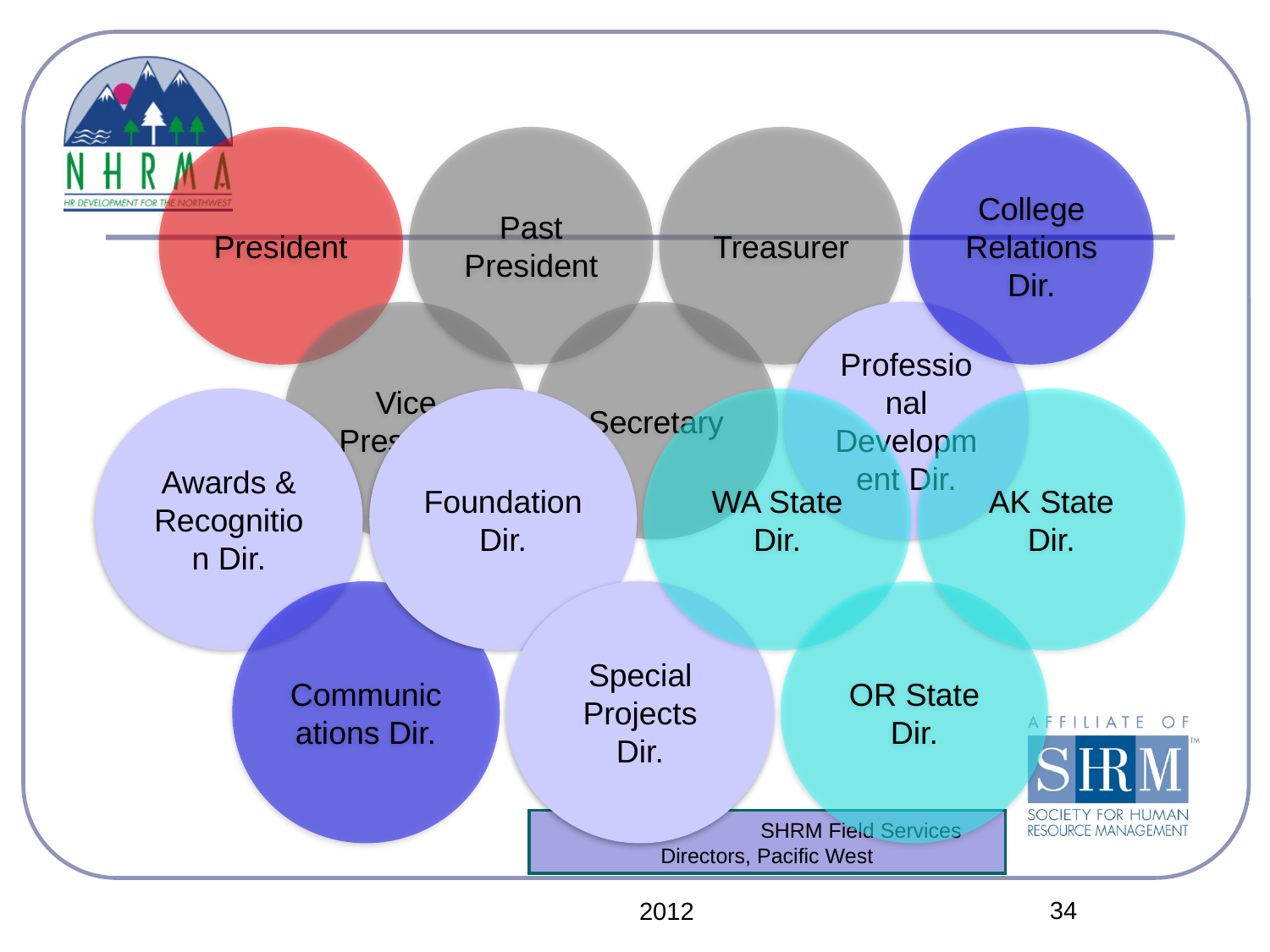

President
Past President
Secretary
Treasurer
College Relations Dir.
Communications Dir.
Special Projects Dir.
Awards & Recognition Dir.
OR State Dir.
AK State Dir.
	SHRM Field Services Directors, Pacific West
34
2012